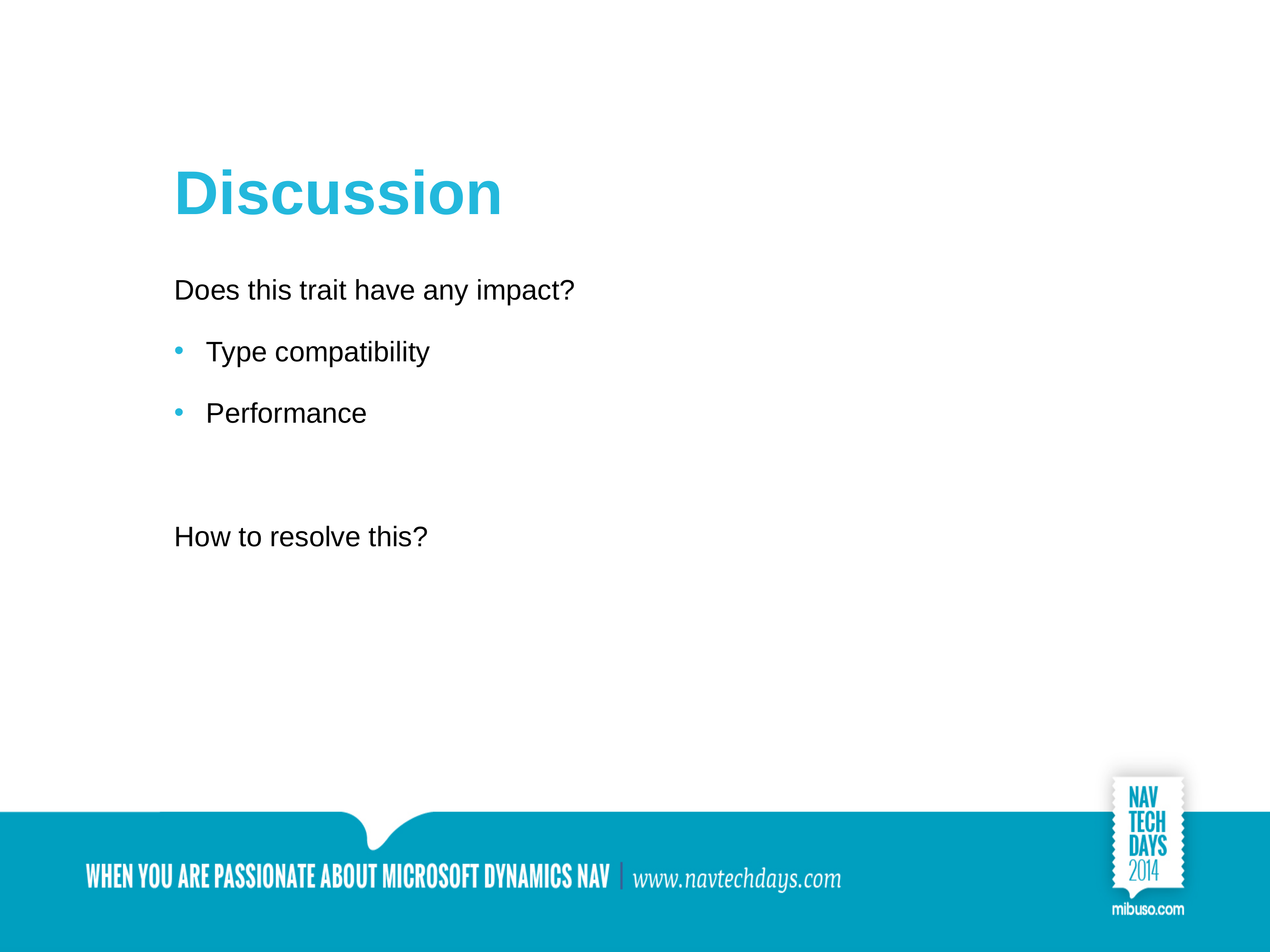

# Discussion
Does this trait have any impact?
Type compatibility
Performance

How to resolve this?